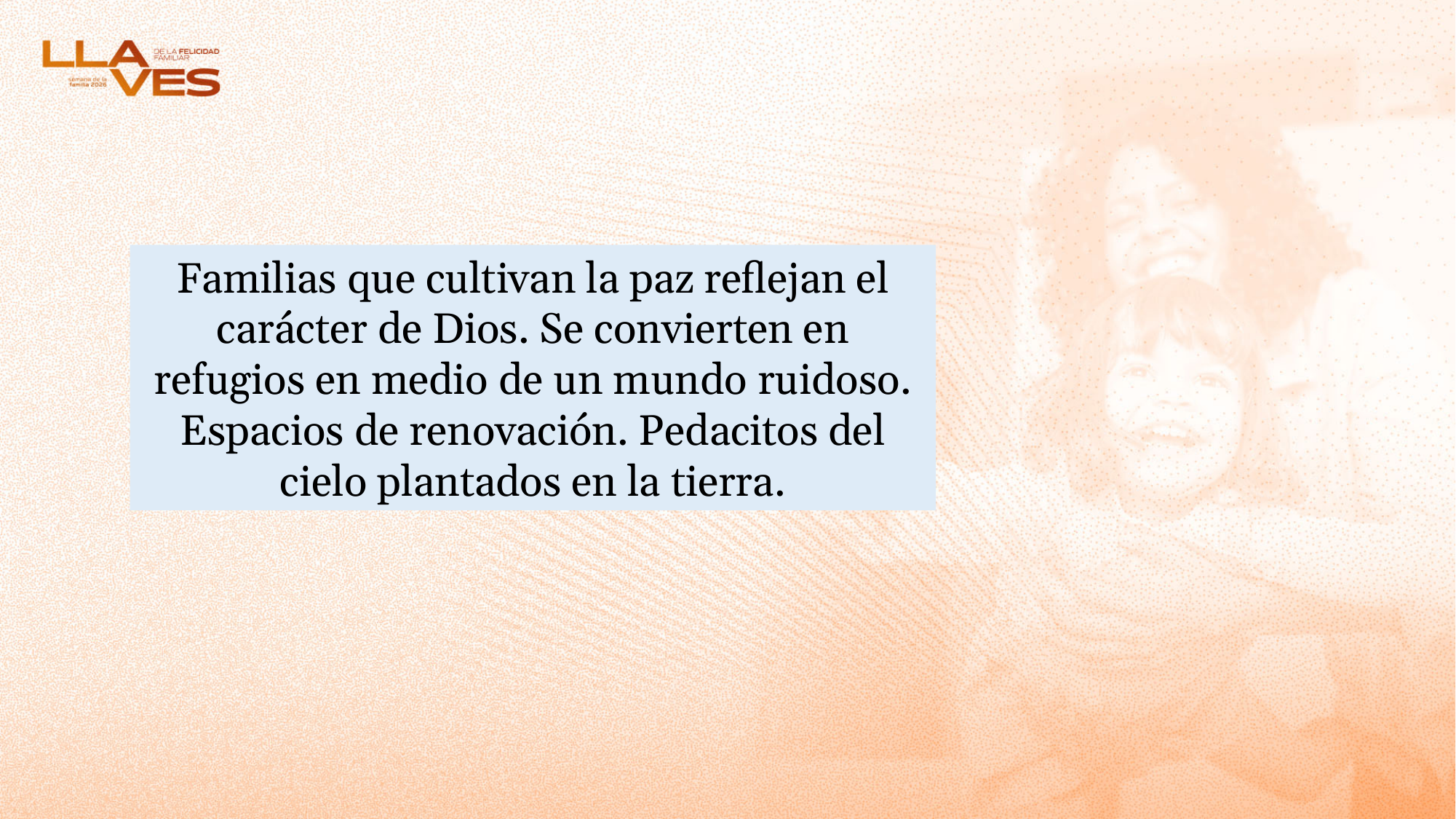

Familias que cultivan la paz reflejan el carácter de Dios. Se convierten en refugios en medio de un mundo ruidoso. Espacios de renovación. Pedacitos del cielo plantados en la tierra.